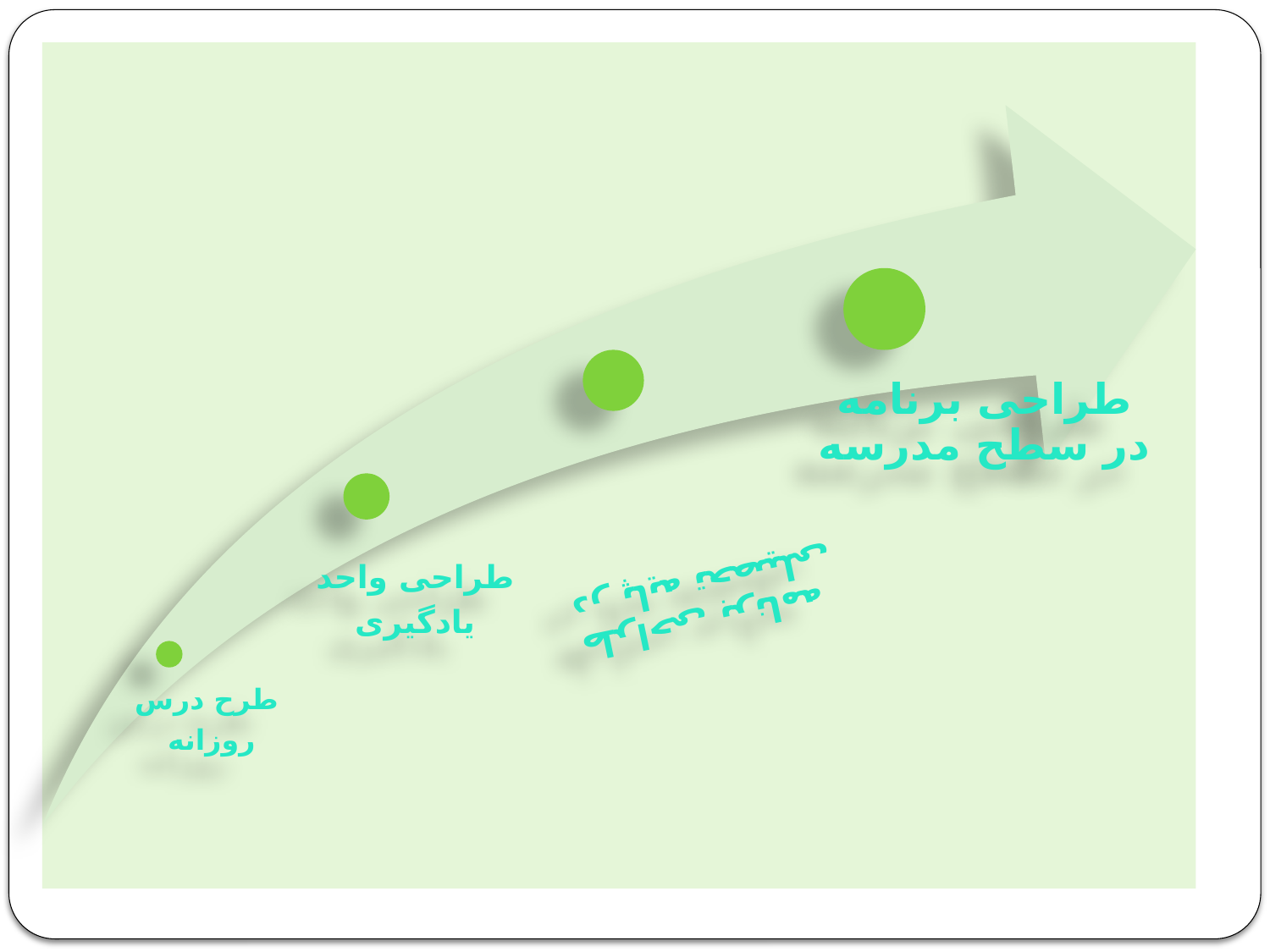

طرح درس
روزانه
طراحی واحد
یادگیری
طراحی برنامه  در پایه تحصیلی
طراحی برنامه در سطح مدرسه